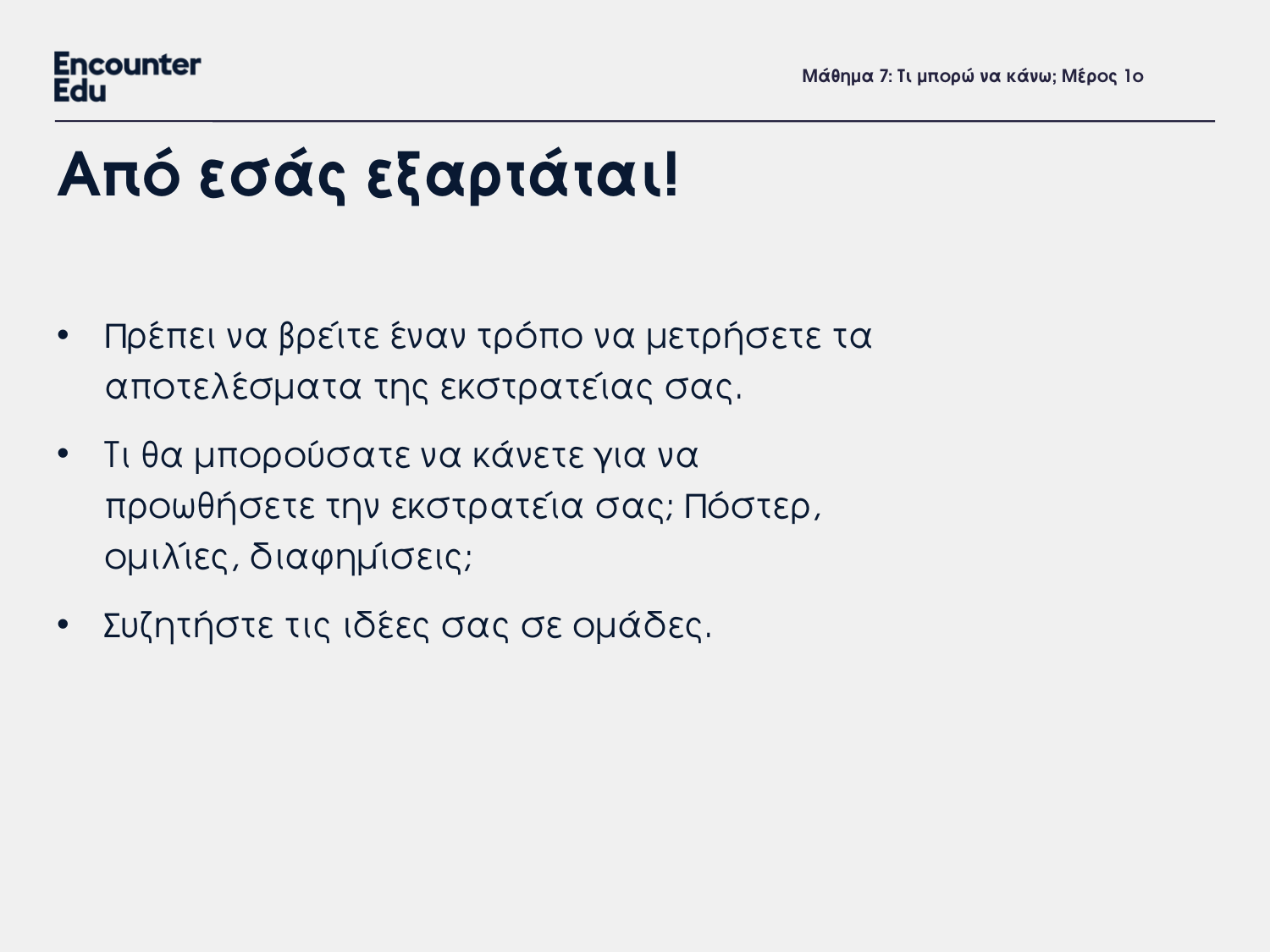

# Μάθημα 7: Τι μπορώ να κάνω; Μέρος 1ο
Από εσάς εξαρτάται!
Πρέπει να βρείτε έναν τρόπο να μετρήσετε τα αποτελέσματα της εκστρατείας σας.
Τι θα μπορούσατε να κάνετε για να προωθήσετε την εκστρατεία σας; Πόστερ, ομιλίες, διαφημίσεις;
Συζητήστε τις ιδέες σας σε ομάδες.